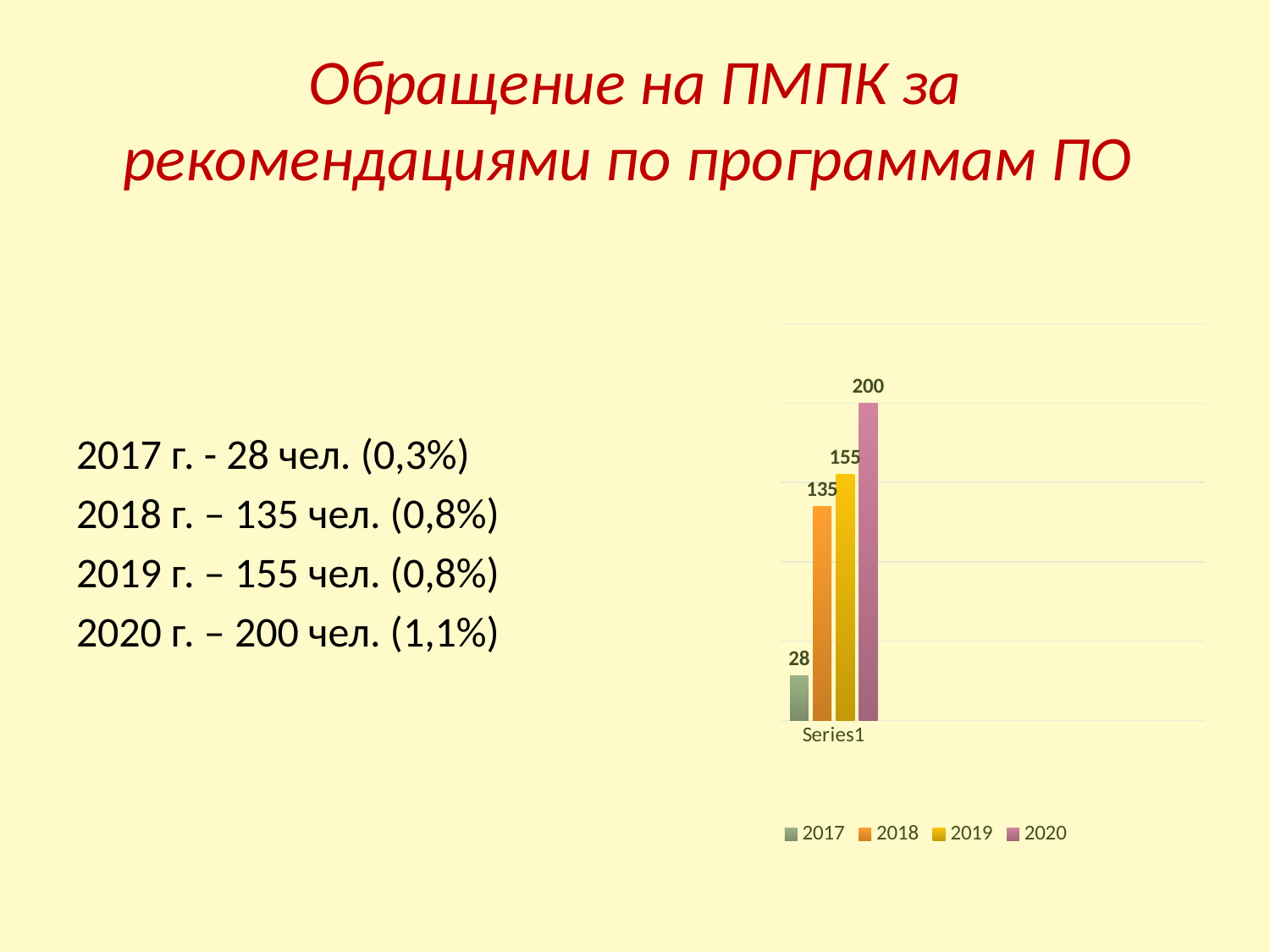

# Обращение на ПМПК за рекомендациями по программам ПО

2017 г. - 28 чел. (0,3%)
2018 г. – 135 чел. (0,8%)
2019 г. – 155 чел. (0,8%)
2020 г. – 200 чел. (1,1%)

### Chart

| Category | 2017 | 2018 | 2019 | 2020 |
|---|---|---|---|---|
|  | 28.0 | 135.0 | 155.0 | 200.0 |
|  | None | None | None | None |
|  | None | None | None | None |
|  | None | None | None | None |